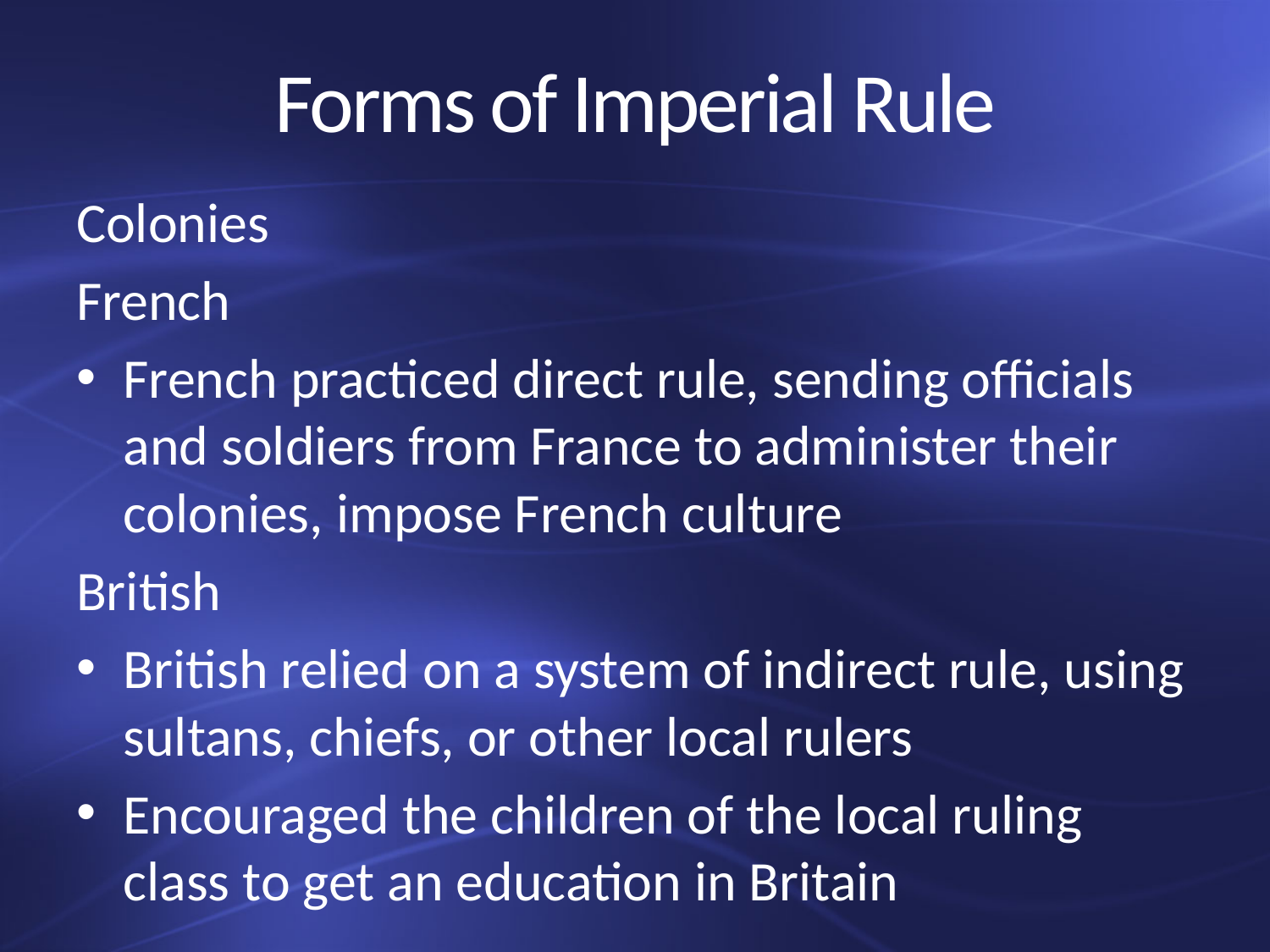

# Forms of Imperial Rule
Colonies
French
French practiced direct rule, sending officials and soldiers from France to administer their colonies, impose French culture
British
British relied on a system of indirect rule, using sultans, chiefs, or other local rulers
Encouraged the children of the local ruling class to get an education in Britain